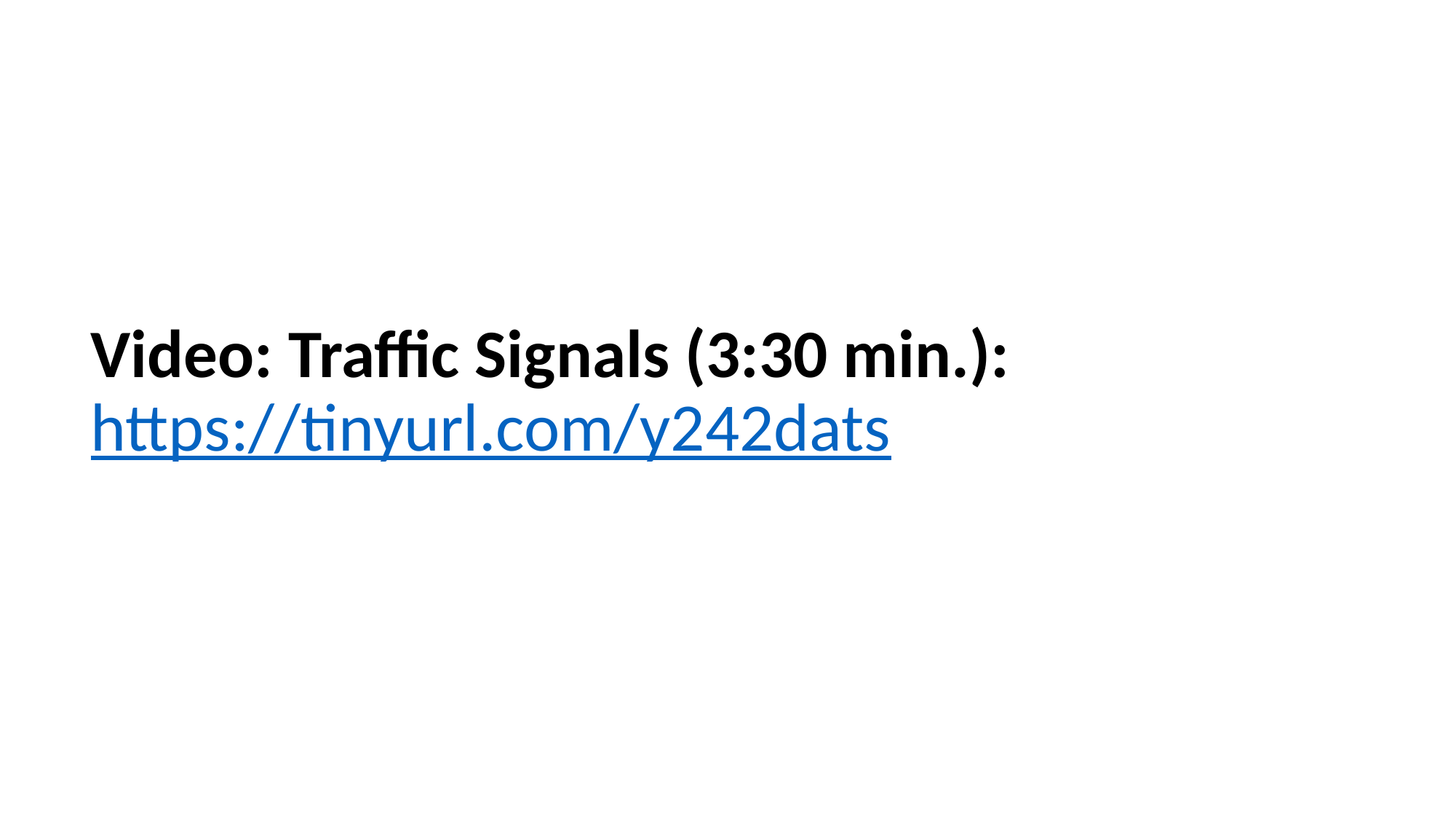

# Video: Traffic Signals (3:30 min.):   https://tinyurl.com/y242dats